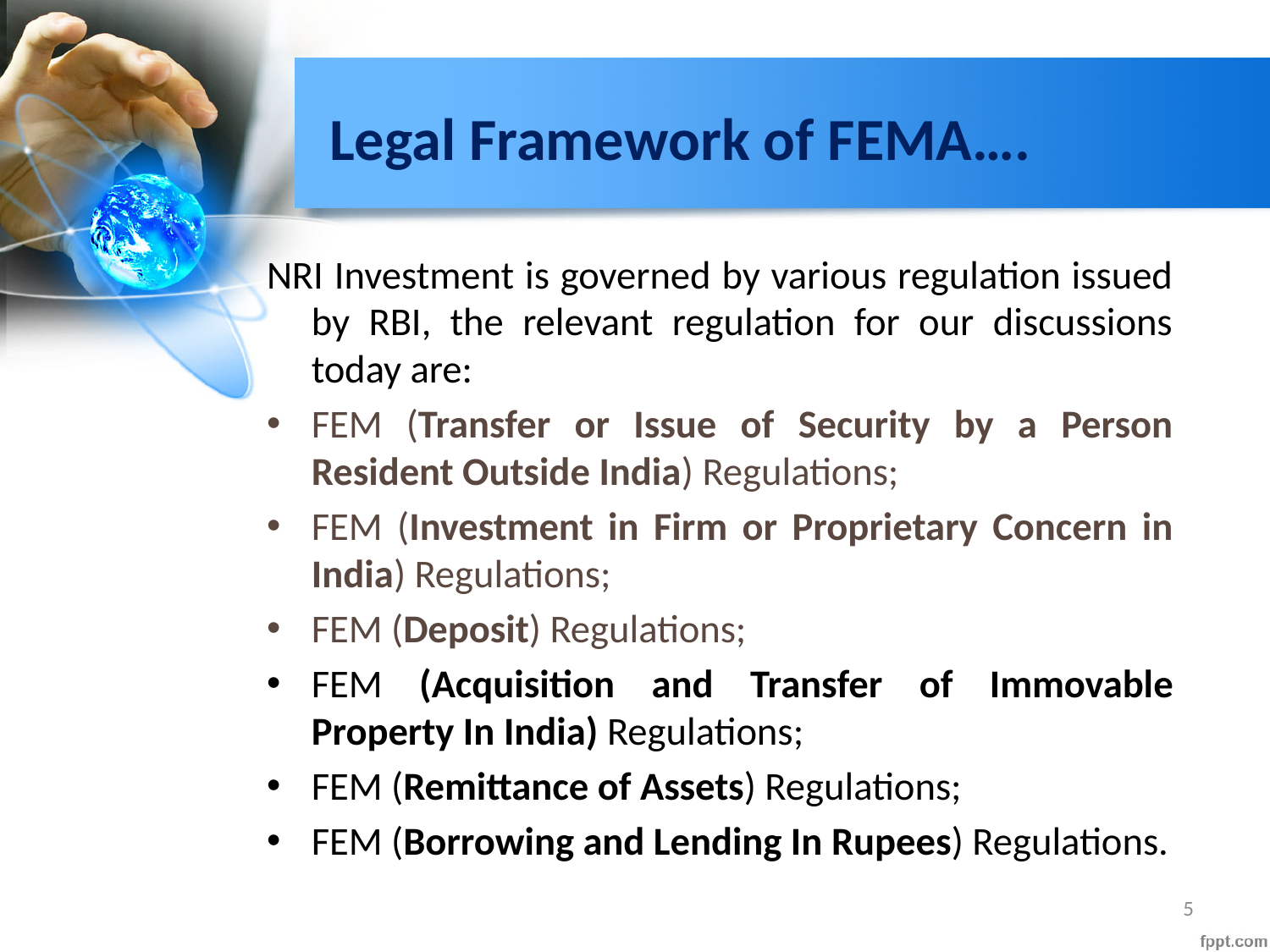

# Legal Framework of FEMA….
NRI Investment is governed by various regulation issued by RBI, the relevant regulation for our discussions today are:
FEM (Transfer or Issue of Security by a Person Resident Outside India) Regulations;
FEM (Investment in Firm or Proprietary Concern in India) Regulations;
FEM (Deposit) Regulations;
FEM (Acquisition and Transfer of Immovable Property In India) Regulations;
FEM (Remittance of Assets) Regulations;
FEM (Borrowing and Lending In Rupees) Regulations.

5